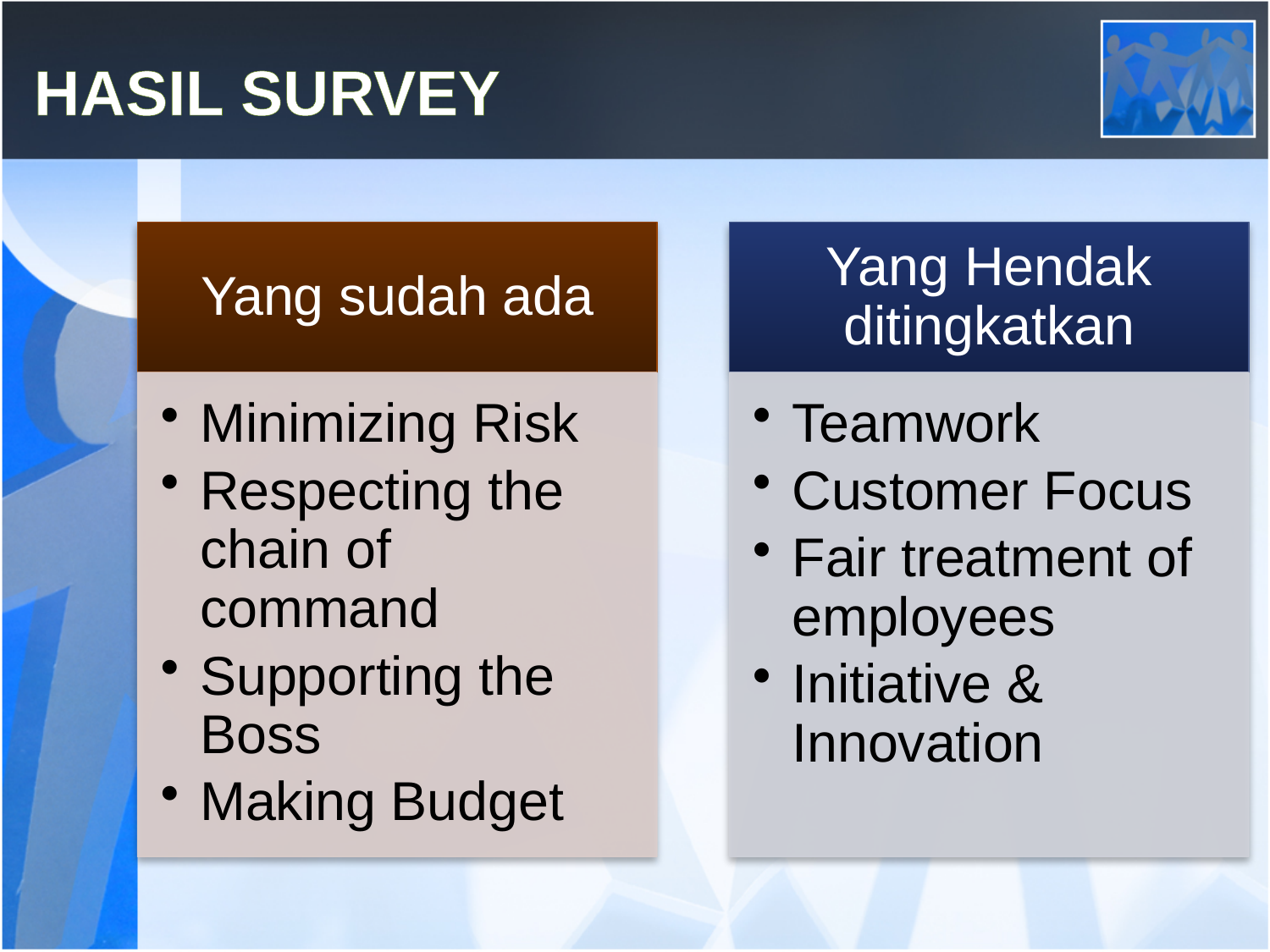

# Hasil survey
Yang sudah ada
Minimizing Risk
Respecting the chain of command
Supporting the Boss
Making Budget
Yang Hendak ditingkatkan
Teamwork
Customer Focus
Fair treatment of employees
Initiative & Innovation